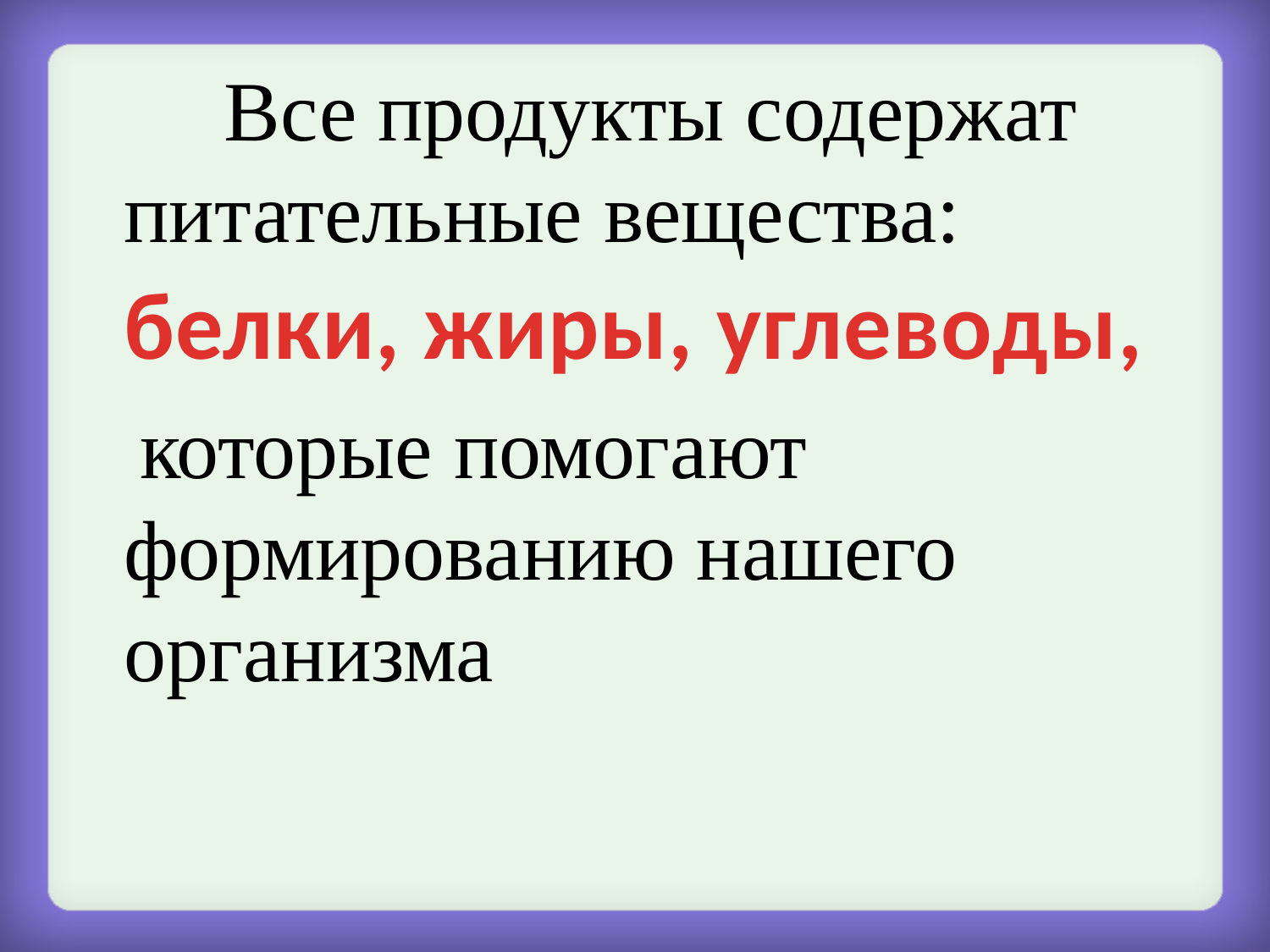

Все продукты содержат питательные вещества:

   которые помогают формированию нашего организма
 белки, жиры, углеводы,